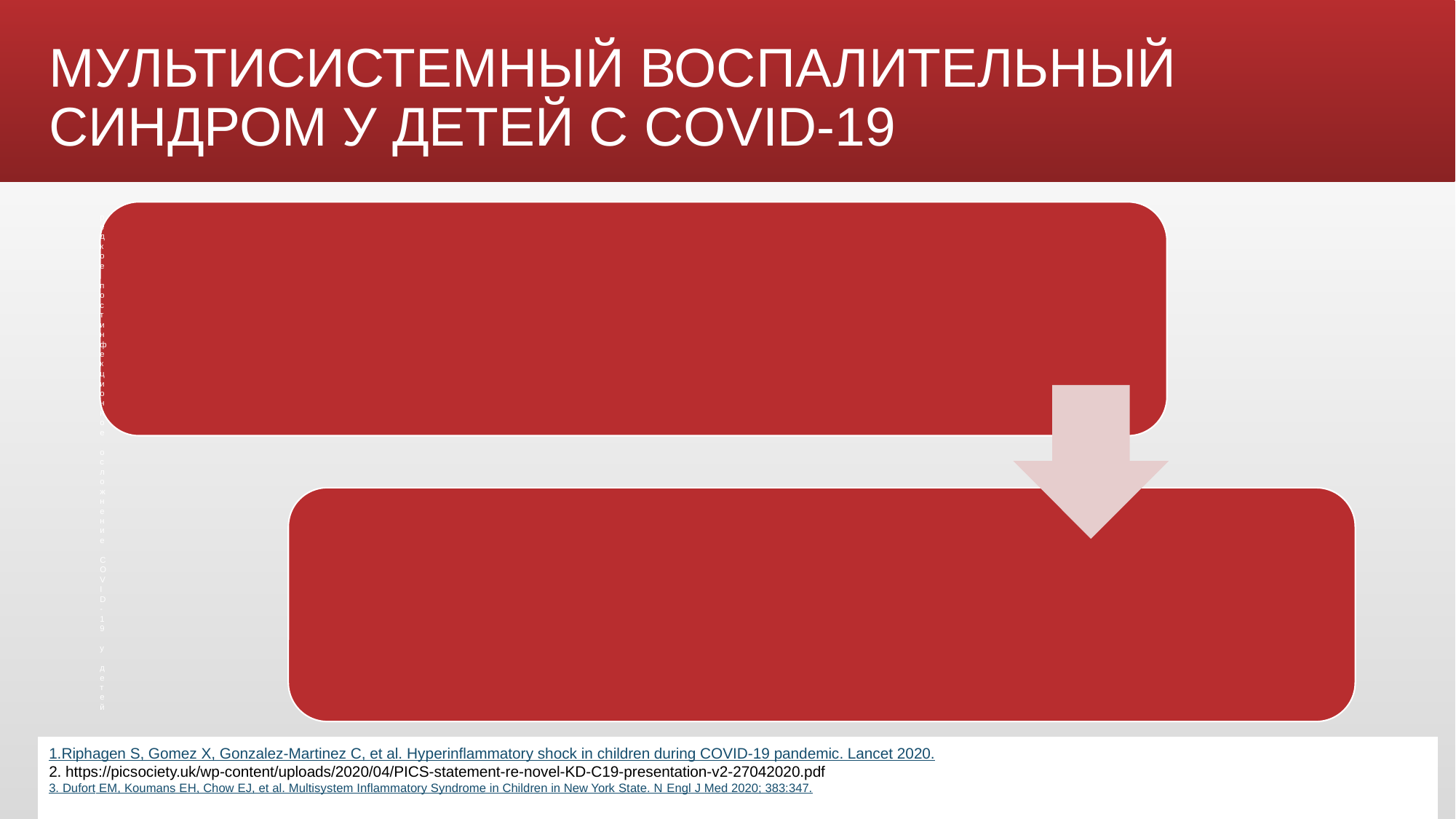

# МУЛЬТИСИСТЕМНЫЙ ВОСПАЛИТЕЛЬНЫЙ СИНДРОМ У ДЕТЕЙ С COVID-19
редкое постинфекционное осложнение COVID-19 у детей
частота MIS-C составляет  2 на 100 000
1.Riphagen S, Gomez X, Gonzalez-Martinez C, et al. Hyperinflammatory shock in children during COVID-19 pandemic. Lancet 2020.
2. https://picsociety.uk/wp-content/uploads/2020/04/PICS-statement-re-novel-KD-C19-presentation-v2-27042020.pdf
3. Dufort EM, Koumans EH, Chow EJ, et al. Multisystem Inflammatory Syndrome in Children in New York State. N Engl J Med 2020; 383:347.